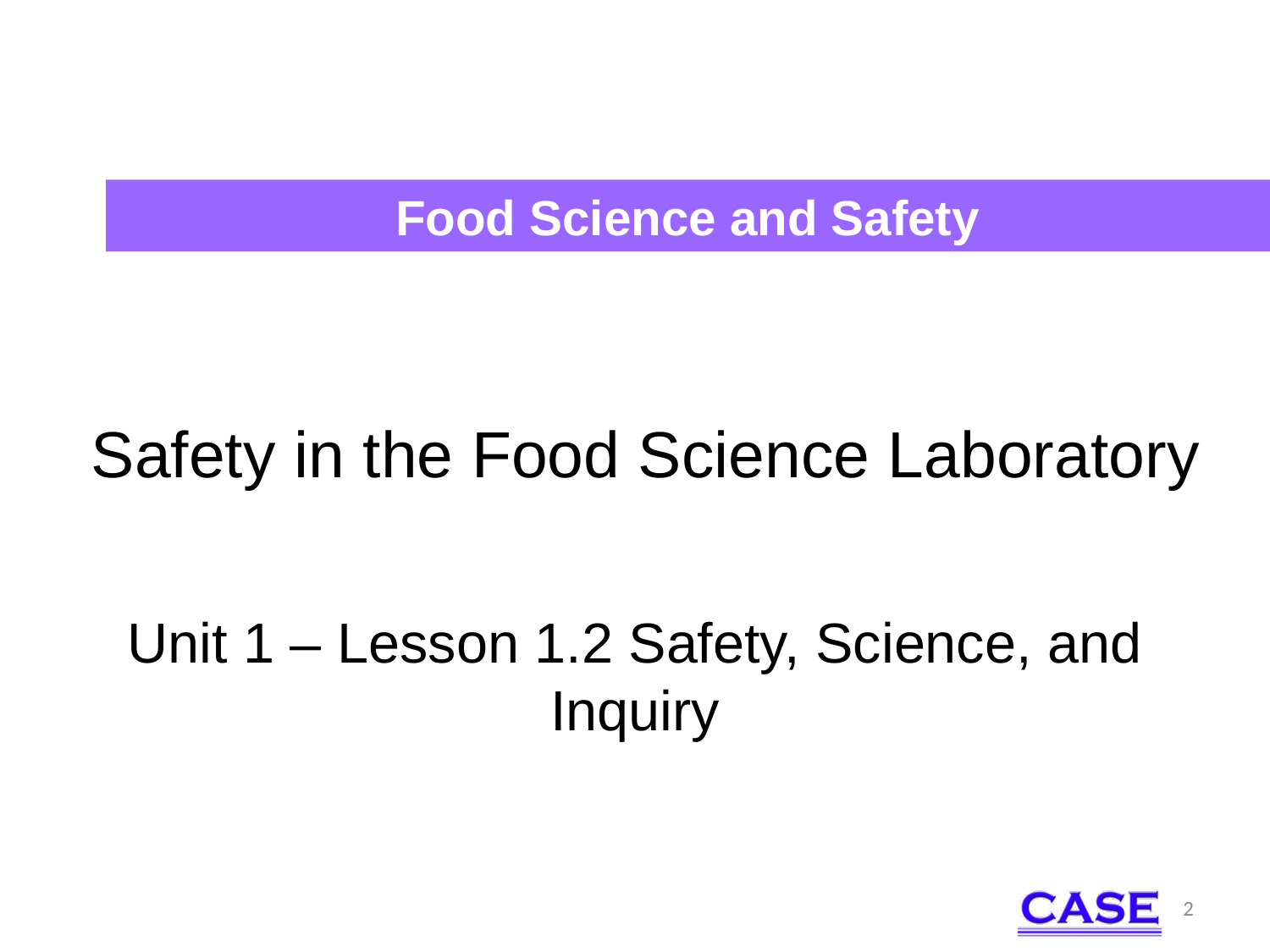

Food Science and Safety
# Safety in the Food Science Laboratory
Unit 1 – Lesson 1.2 Safety, Science, and Inquiry
2